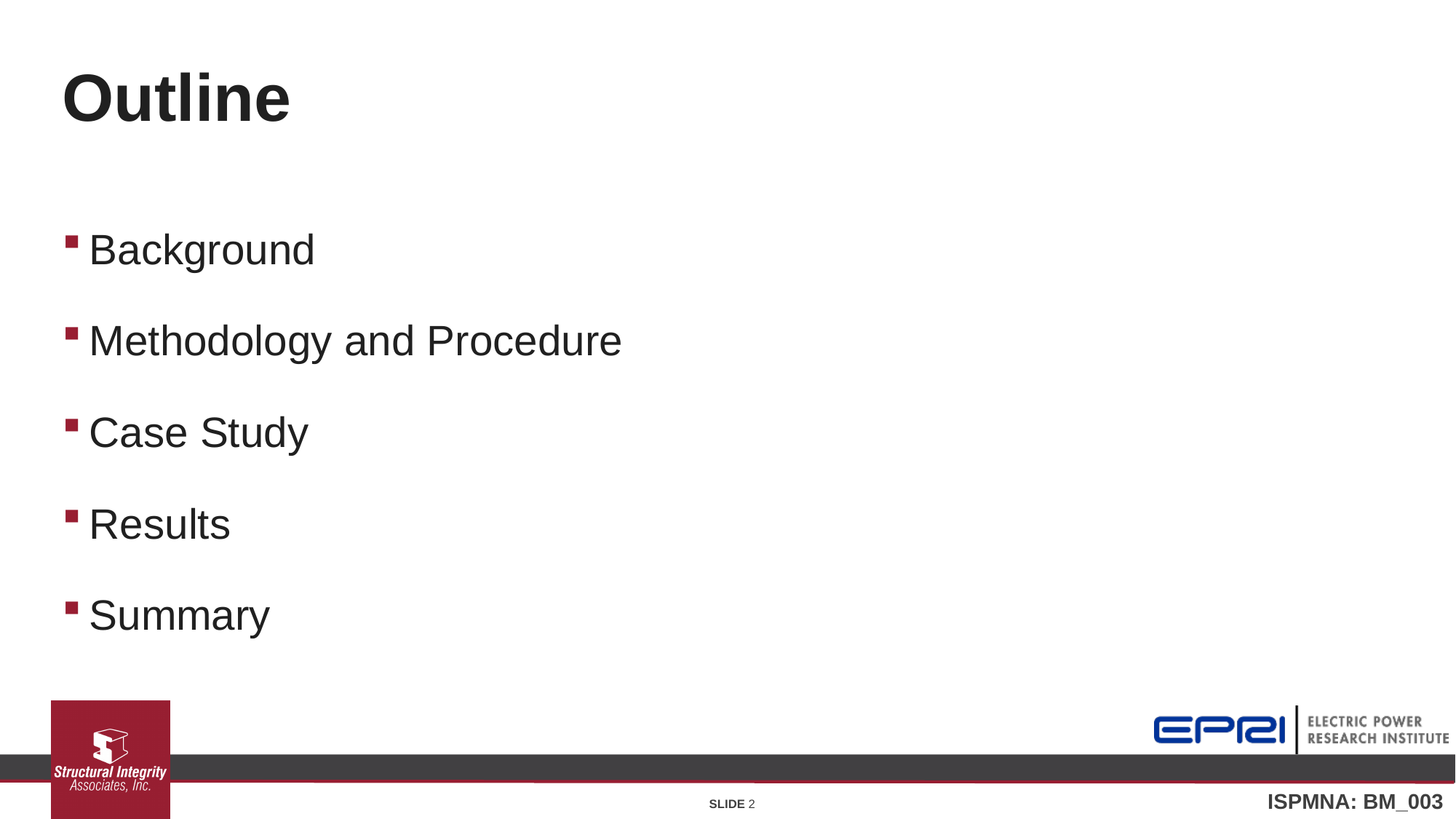

# Outline
Background
Methodology and Procedure
Case Study
Results
Summary

SLIDE 2